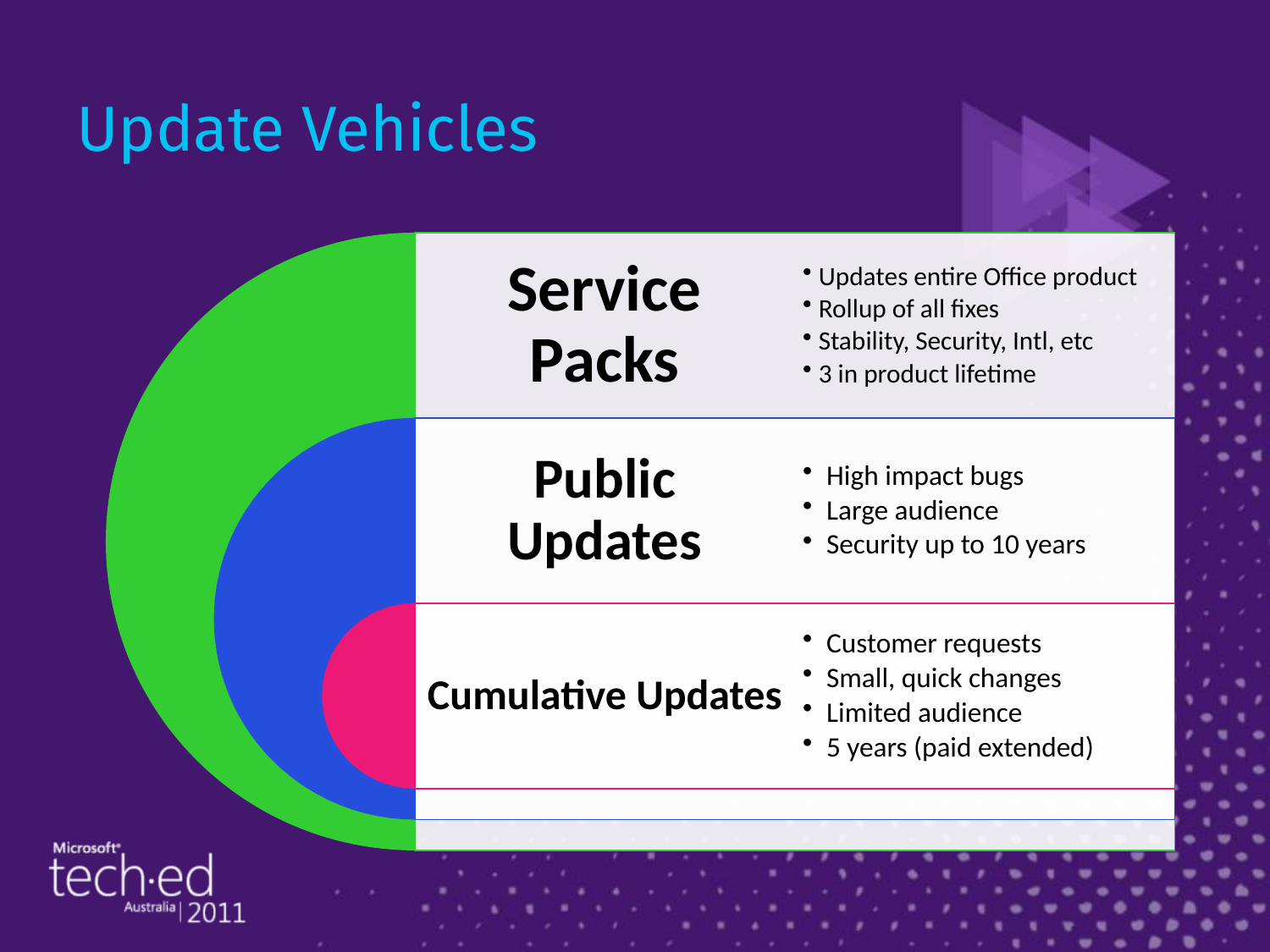

# Update Vehicles
Service Packs
Public Updates
Cumulative Updates
Updates entire Office product
Rollup of all fixes
Stability, Security, Intl, etc
3 in product lifetime
High impact bugs
Large audience
Security up to 10 years
Customer requests
Small, quick changes
Limited audience
5 years (paid extended)